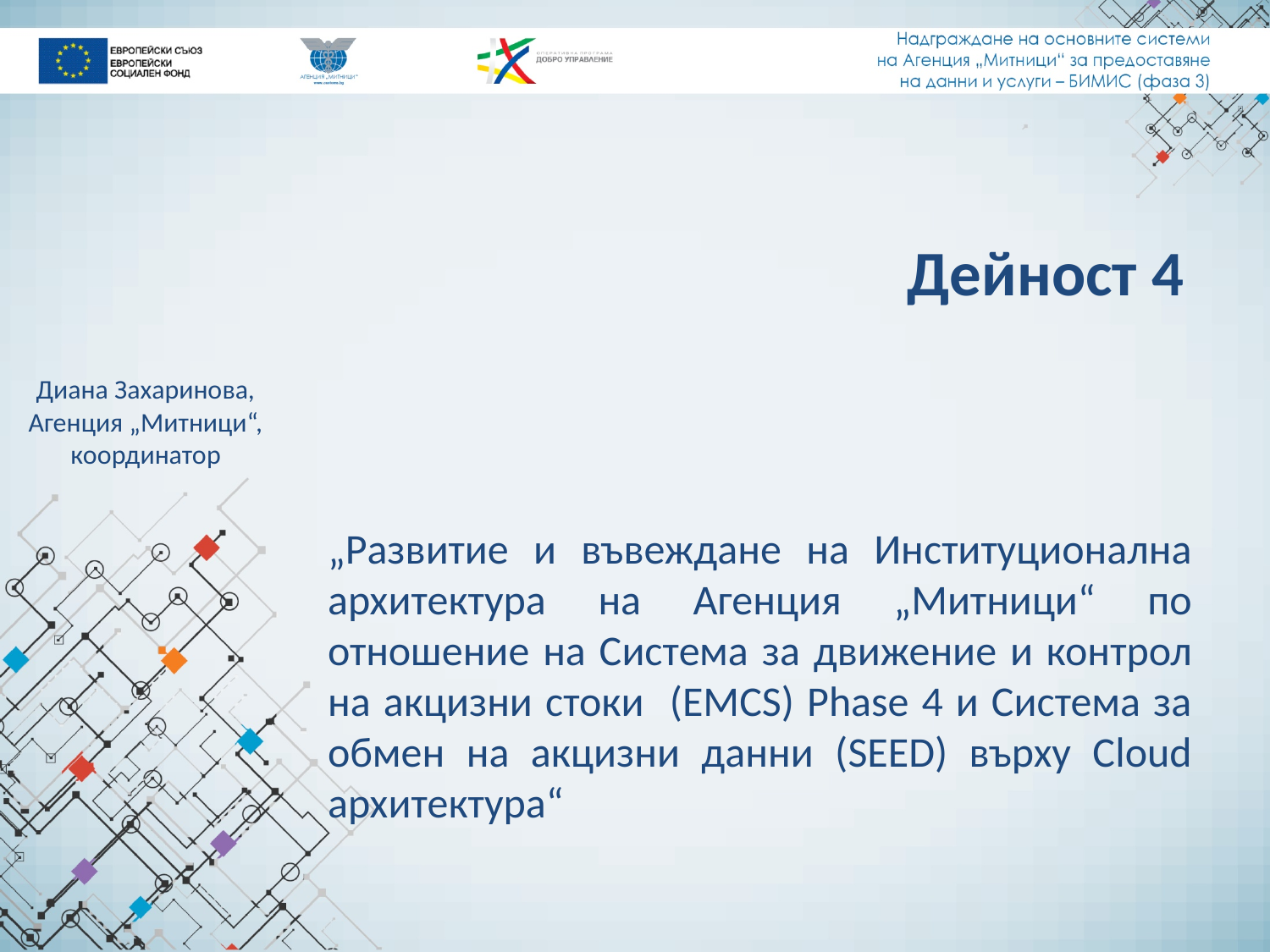

Дейност 4
Диана Захаринова, Агенция „Митници“, координатор
# „Развитие и въвеждане на Институционална архитектура на Агенция „Митници“ по отношение на Система за движение и контрол на акцизни стоки  (EMCS) Phase 4 и Система за обмен на акцизни данни (SEED) върху Cloud архитектура“